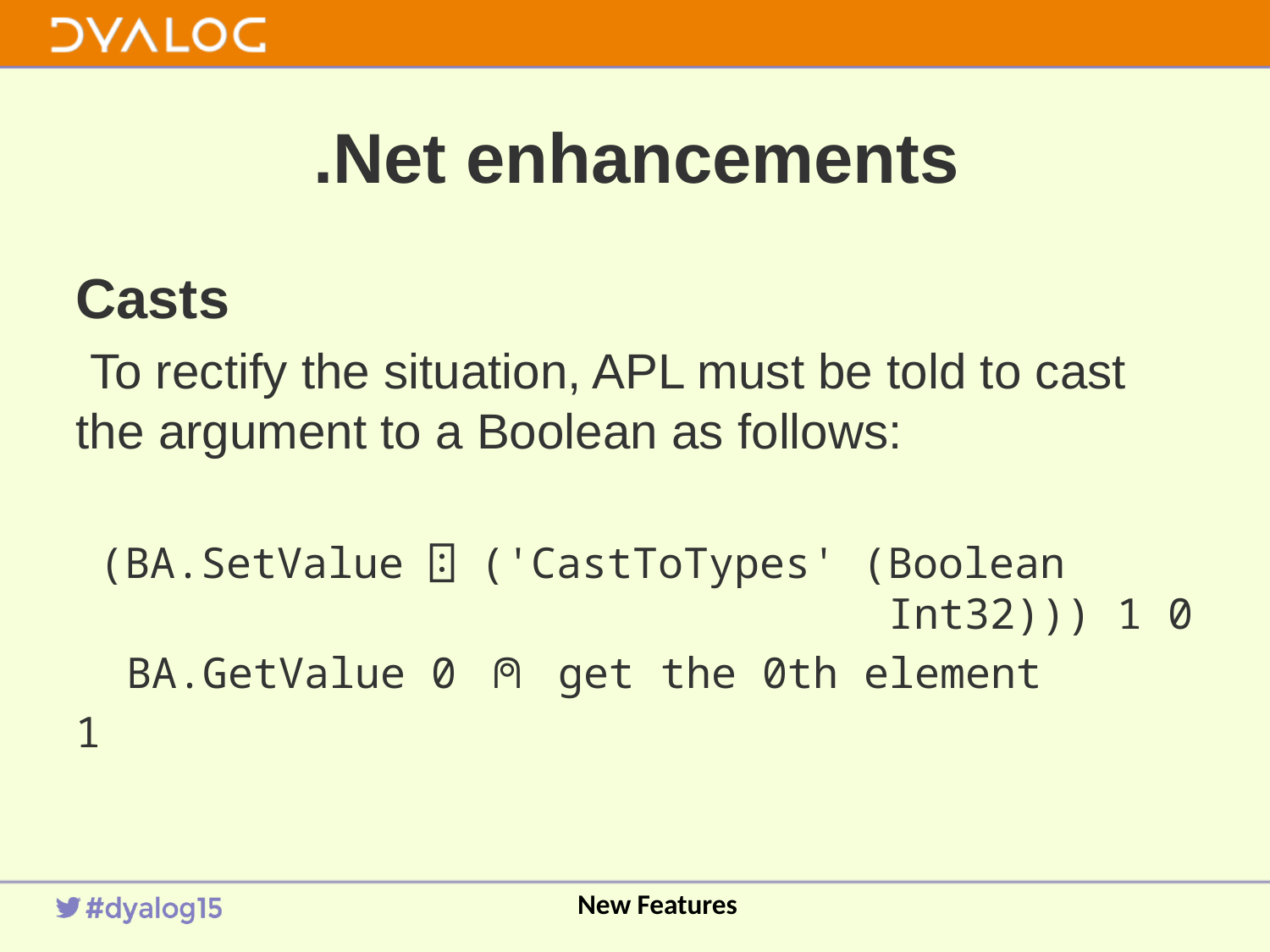

# .Net enhancements
Casts
 To rectify the situation, APL must be told to cast the argument to a Boolean as follows:

  (BA.SetValue ⍠ ('CastToTypes' (Boolean 							  Int32))) 1 0
  BA.GetValue 0 ⍝ get the 0th element
1
New Features